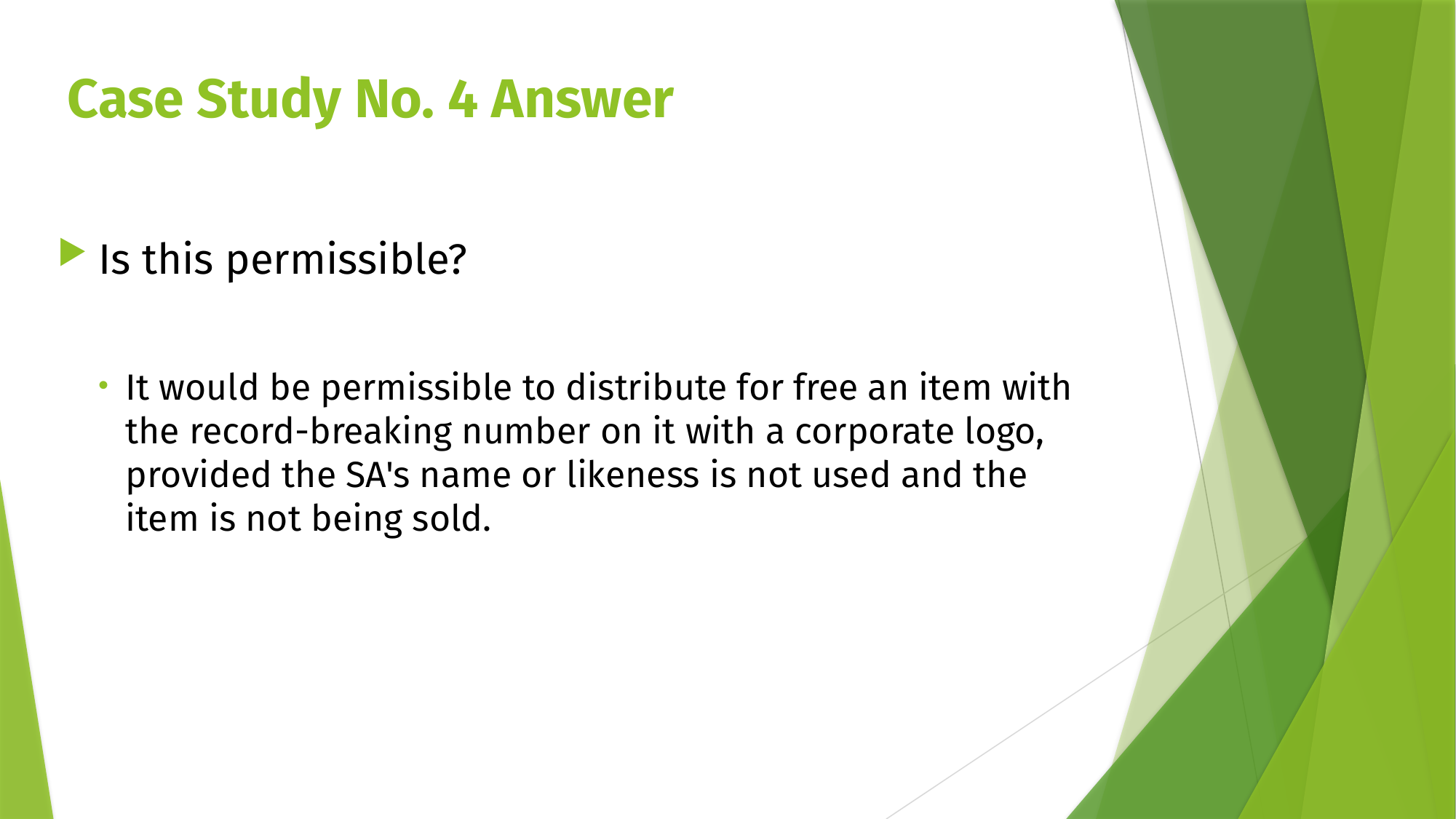

# Case Study No. 4 Answer
Is this permissible?

It would be permissible to distribute for free an item with the record-breaking number on it with a corporate logo, provided the SA's name or likeness is not used and the item is not being sold.